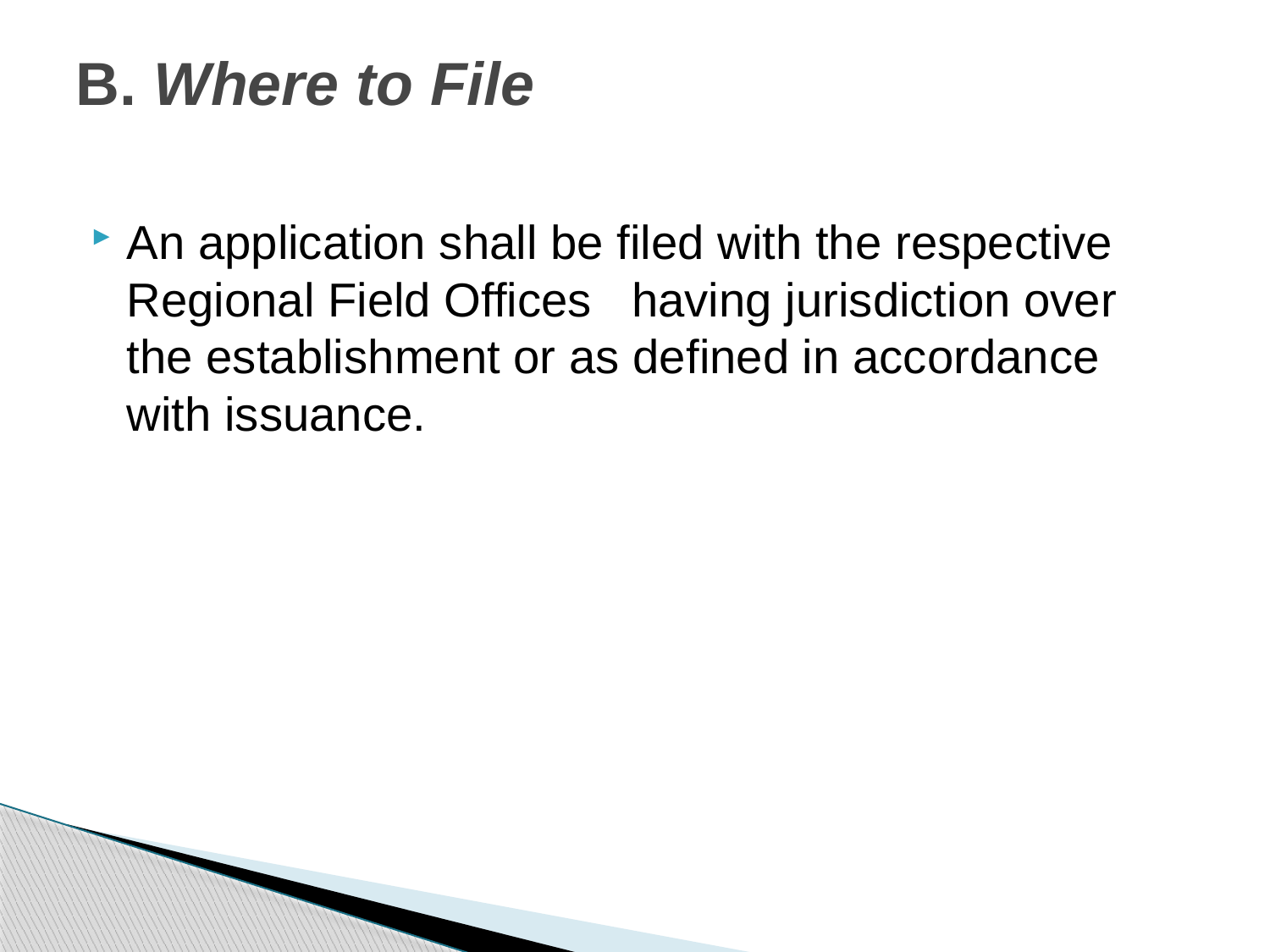

# B. Where to File
An application shall be filed with the respective Regional Field Offices   having jurisdiction over the establishment or as defined in accordance with issuance.